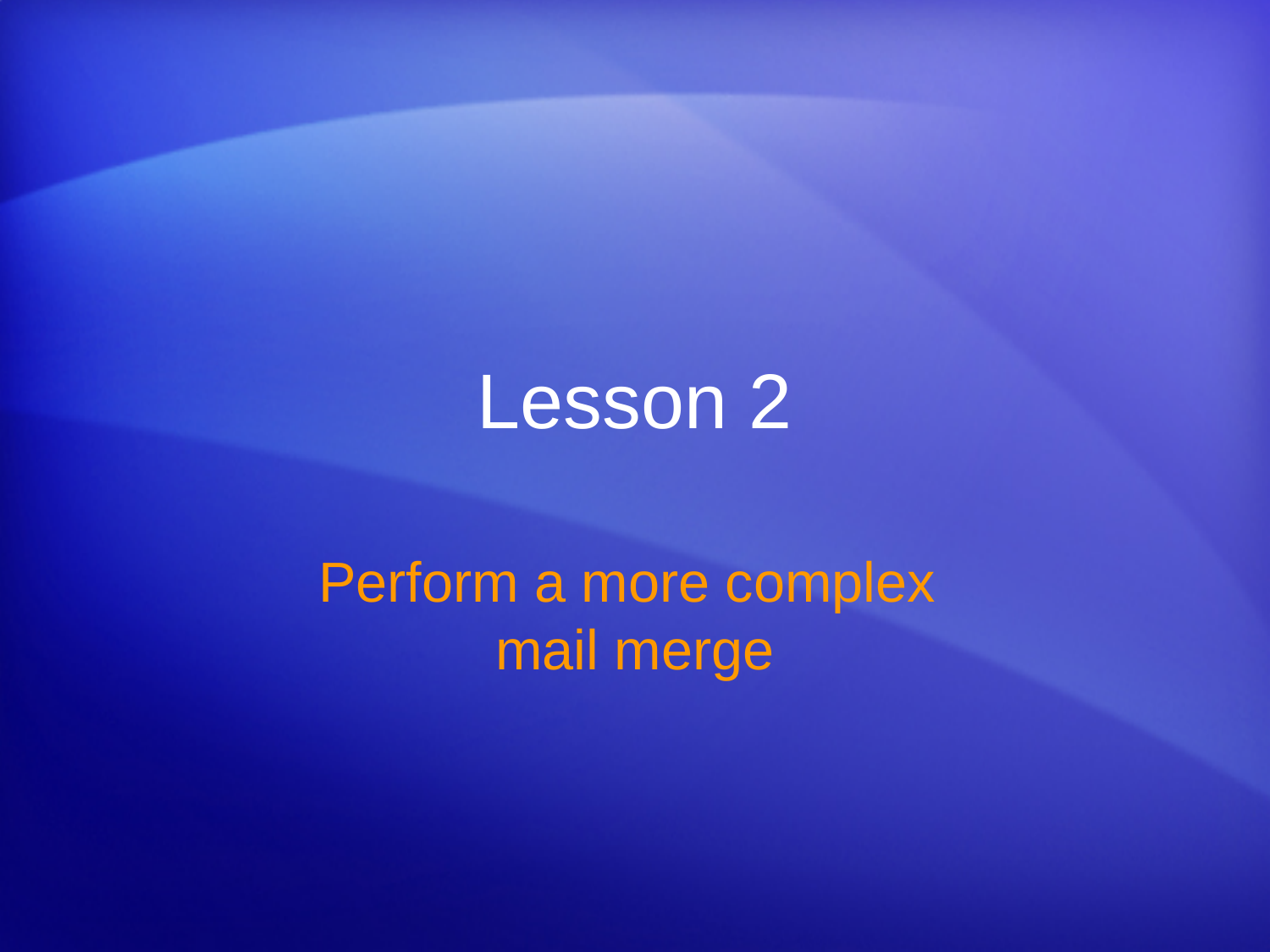

# Lesson 2
Perform a more complex
mail merge